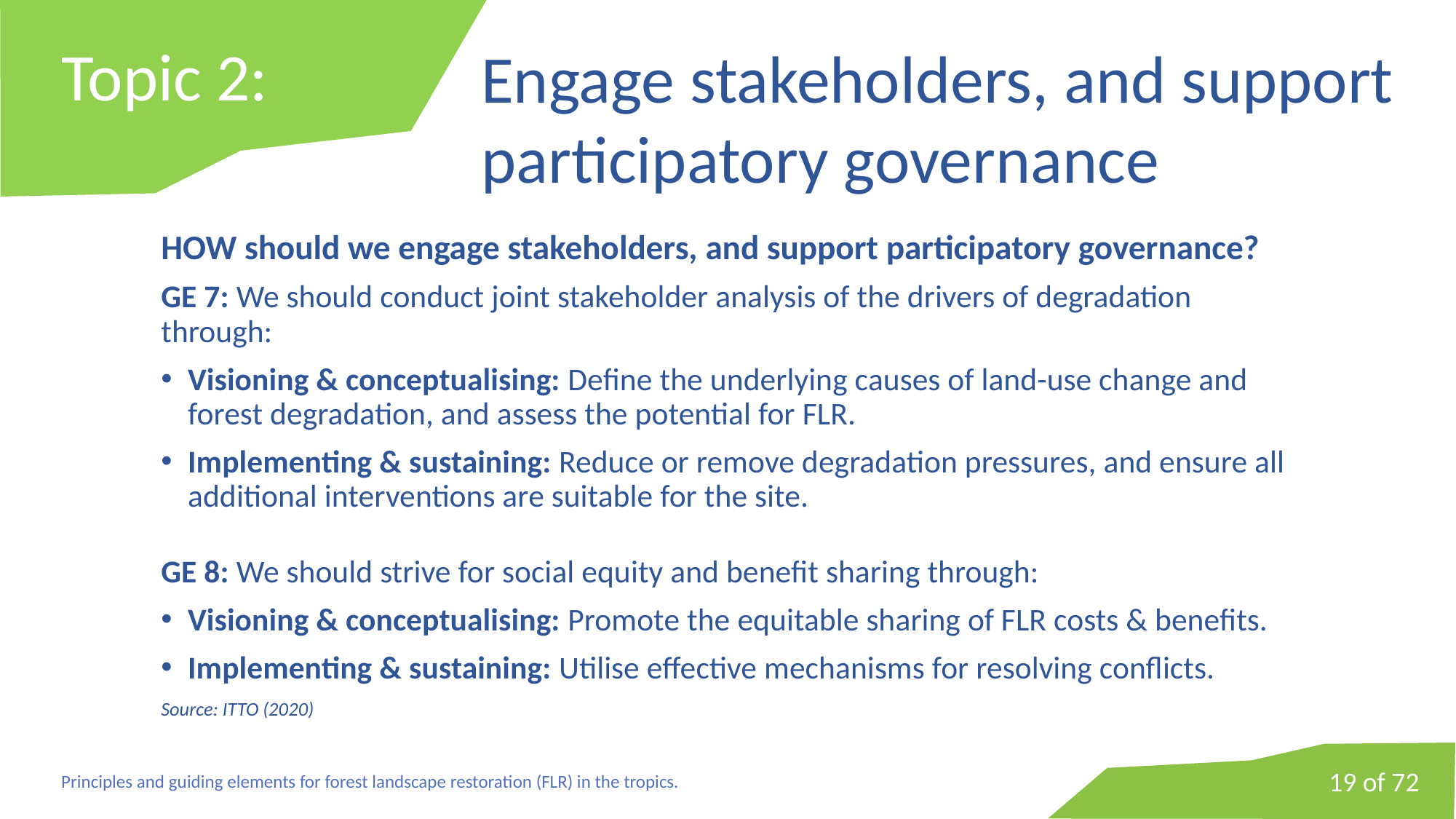

# Topic 2:
Engage stakeholders, and support participatory governance
HOW should we engage stakeholders, and support participatory governance?
GE 7: We should conduct joint stakeholder analysis of the drivers of degradation through:
Visioning & conceptualising: Define the underlying causes of land-use change and forest degradation, and assess the potential for FLR.
Implementing & sustaining: Reduce or remove degradation pressures, and ensure all additional interventions are suitable for the site.
GE 8: We should strive for social equity and benefit sharing through:
Visioning & conceptualising: Promote the equitable sharing of FLR costs & benefits.
Implementing & sustaining: Utilise effective mechanisms for resolving conflicts.
Source: ITTO (2020)
19 of 72

Principles and guiding elements for forest landscape restoration (FLR) in the tropics.